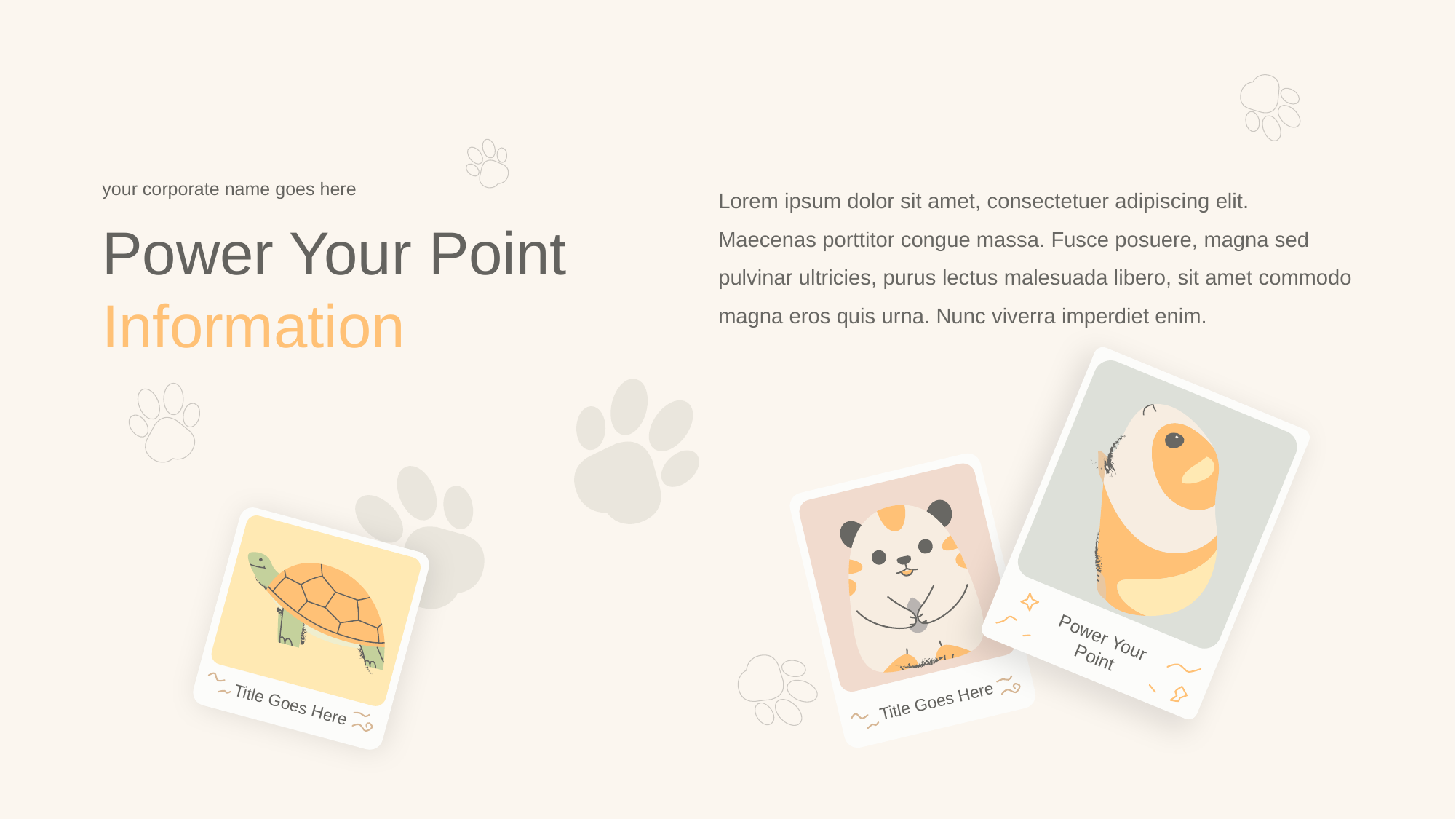

Lorem ipsum dolor sit amet, consectetuer adipiscing elit. Maecenas porttitor congue massa. Fusce posuere, magna sed pulvinar ultricies, purus lectus malesuada libero, sit amet commodo magna eros quis urna. Nunc viverra imperdiet enim.
your corporate name goes here
Power Your Point
Information

Power Your Point

Title Goes Here

Title Goes Here